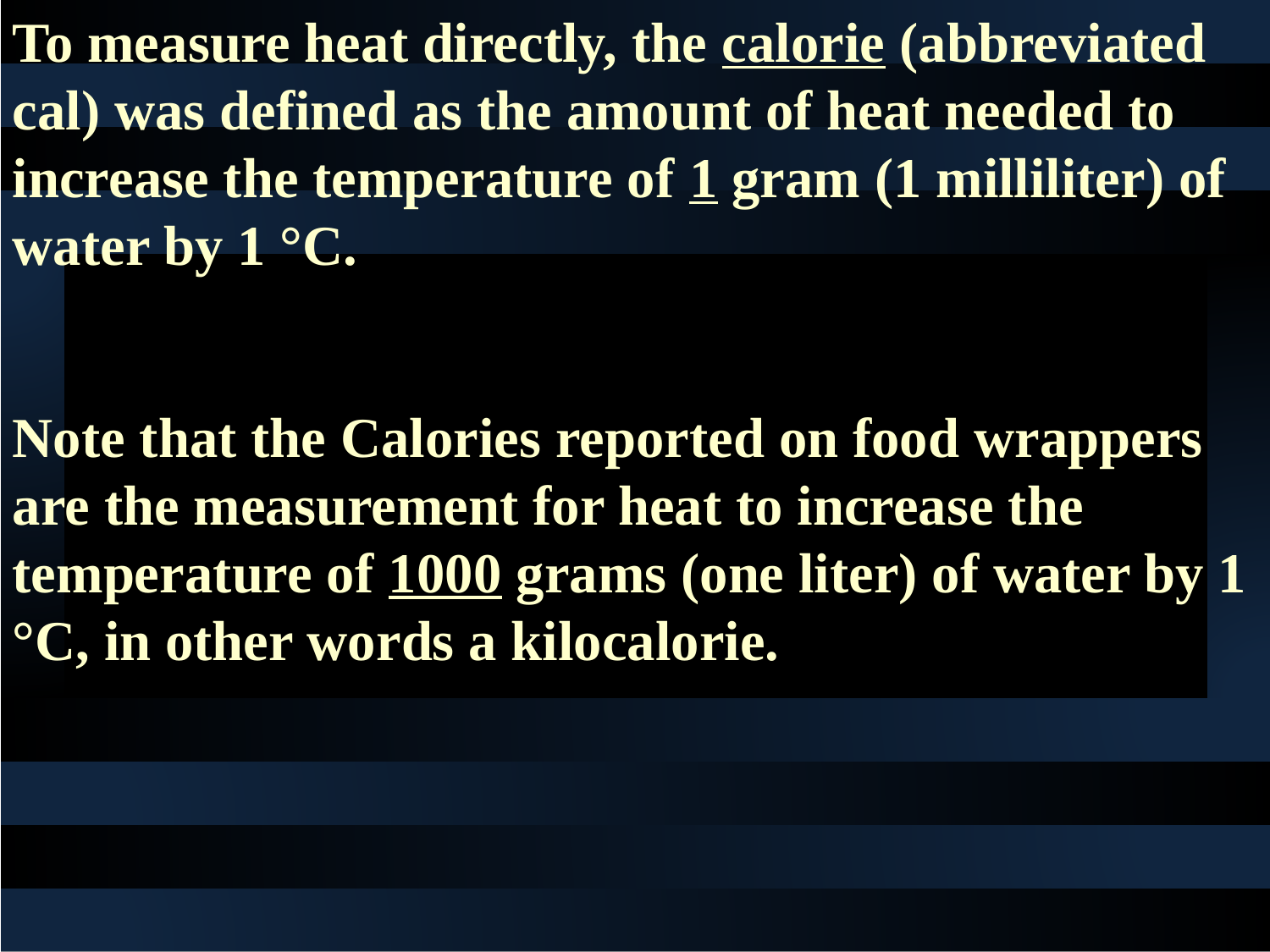

To measure heat directly, the calorie (abbreviated cal) was defined as the amount of heat needed to increase the temperature of 1 gram (1 milliliter) of water by 1 °C.

Note that the Calories reported on food wrappers are the measurement for heat to increase the temperature of 1000 grams (one liter) of water by 1 °C, in other words a kilocalorie.